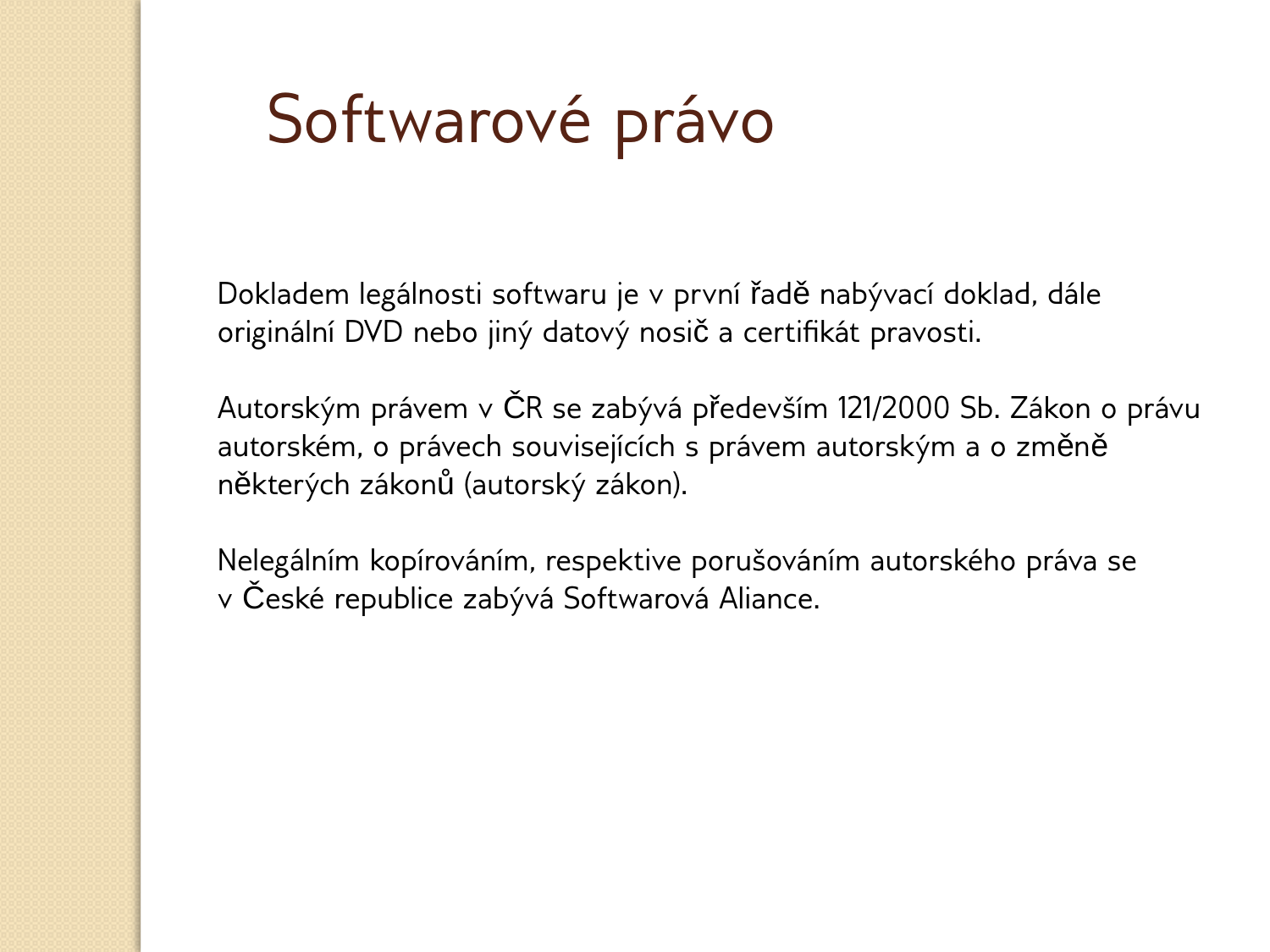

Softwarové právo
Dokladem legálnosti softwaru je v první řadě nabývací doklad, dále originální DVD nebo jiný datový nosič a certifikát pravosti.

Autorským právem v ČR se zabývá především 121/2000 Sb. Zákon o právu autorském, o právech souvisejících s právem autorským a o změně některých zákonů (autorský zákon).

Nelegálním kopírováním, respektive porušováním autorského práva se
v České republice zabývá Softwarová Aliance.